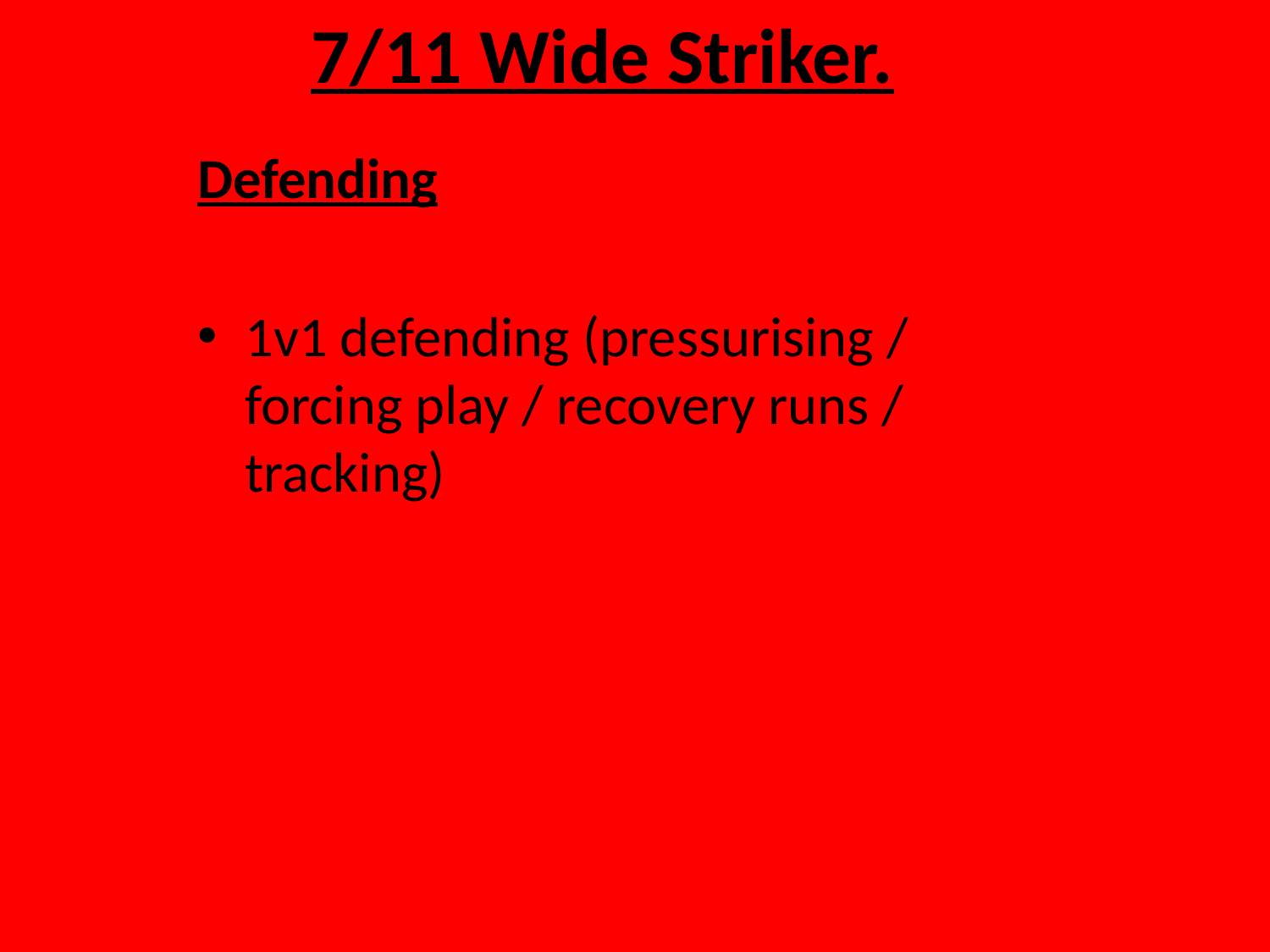

7/11 Wide Striker.
Defending

1v1 defending (pressurising / forcing play / recovery runs / tracking)